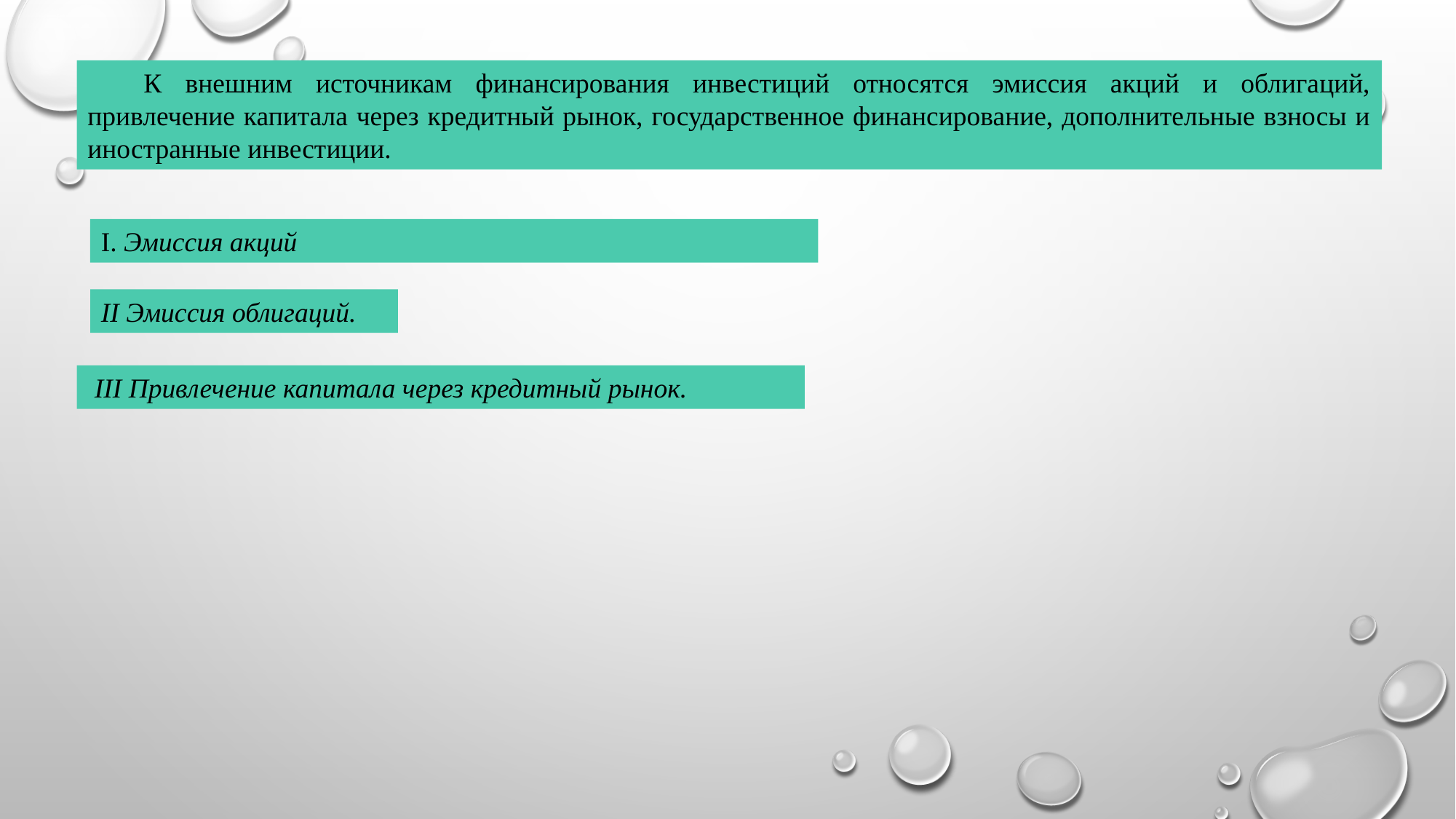

К внешним источникам финансирования инвестиций относятся эмиссия акций и облигаций, привлечение капитала через кредитный рынок, государственное финансирование, дополнительные взносы и иностранные инвестиции.
I. Эмиссия акций
II Эмиссия облигаций.
 III Привлечение капитала через кредитный рынок.